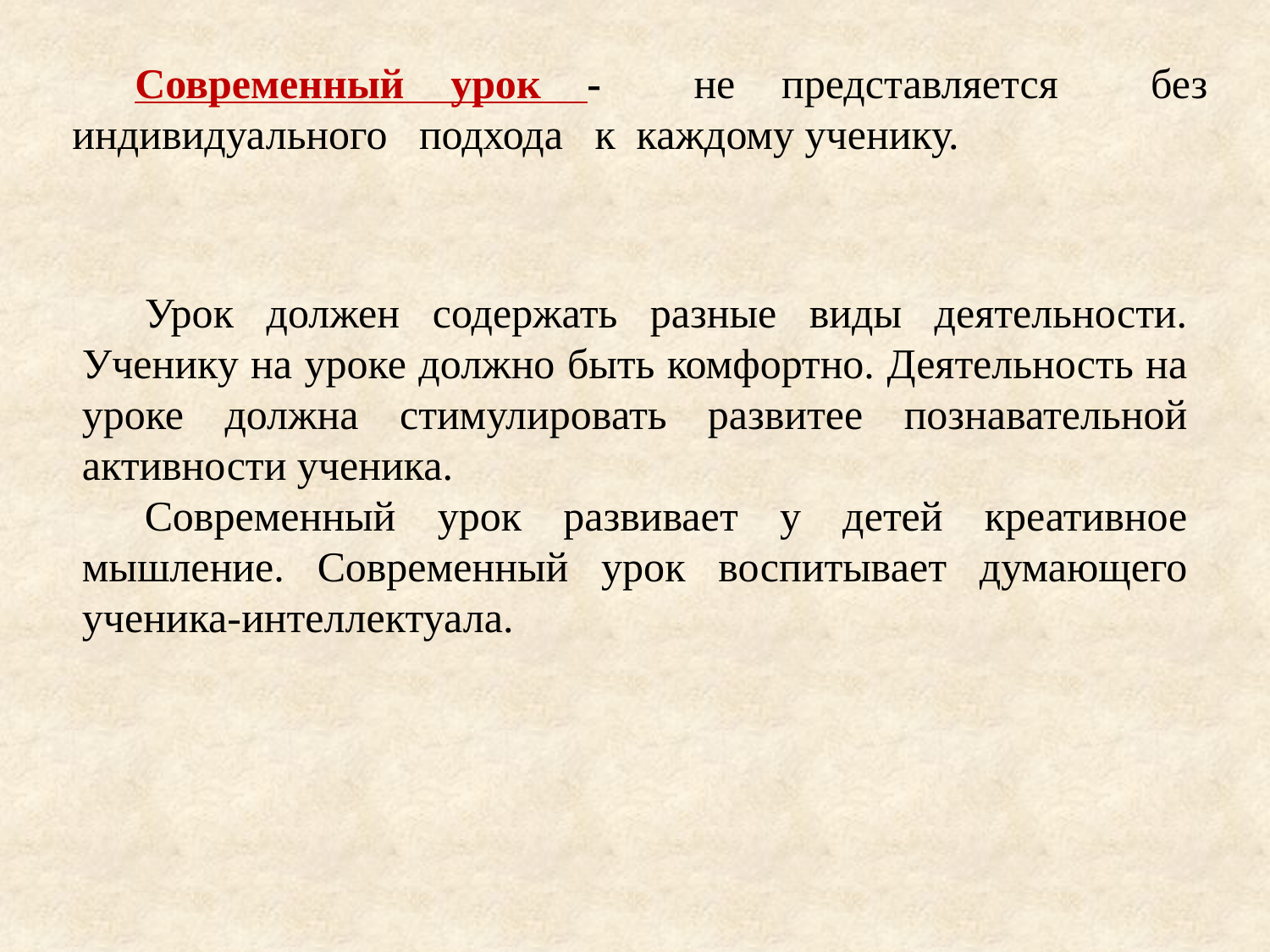

Современный урок -  не представляется  без индивидуального   подхода   к  каждому ученику.
Урок должен содержать разные виды деятельности. Ученику на уроке должно быть комфортно. Деятельность на уроке должна стимулировать развитее познавательной активности ученика.
Современный урок развивает у детей креативное мышление. Современный урок воспитывает думающего ученика-интеллектуала.